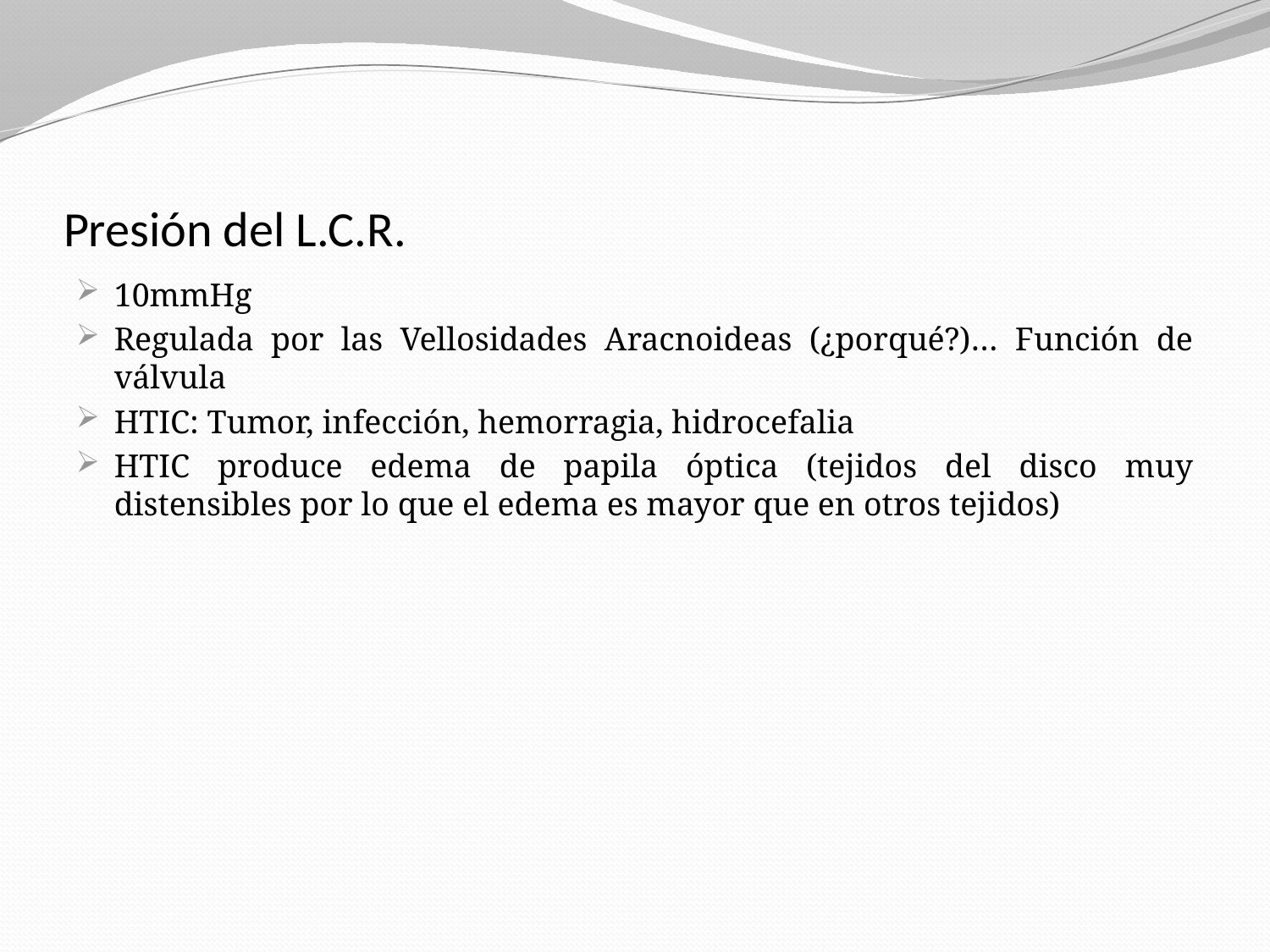

# Presión del L.C.R.
10mmHg
Regulada por las Vellosidades Aracnoideas (¿porqué?)… Función de válvula
HTIC: Tumor, infección, hemorragia, hidrocefalia
HTIC produce edema de papila óptica (tejidos del disco muy distensibles por lo que el edema es mayor que en otros tejidos)